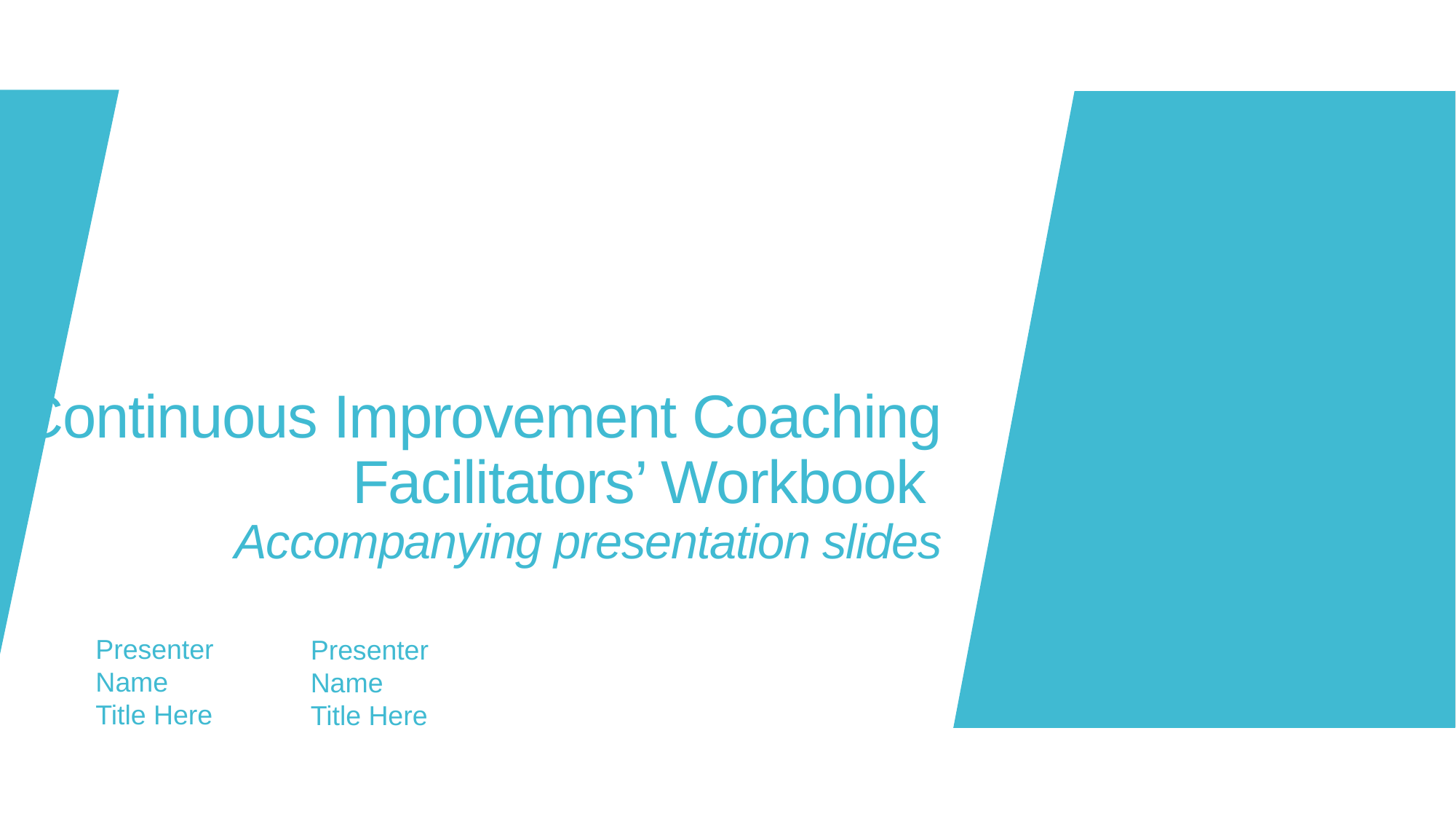

# Continuous Improvement Coaching Facilitators’ Workbook Accompanying presentation slides

Presenter Name
Title Here
Presenter Name
Title Here